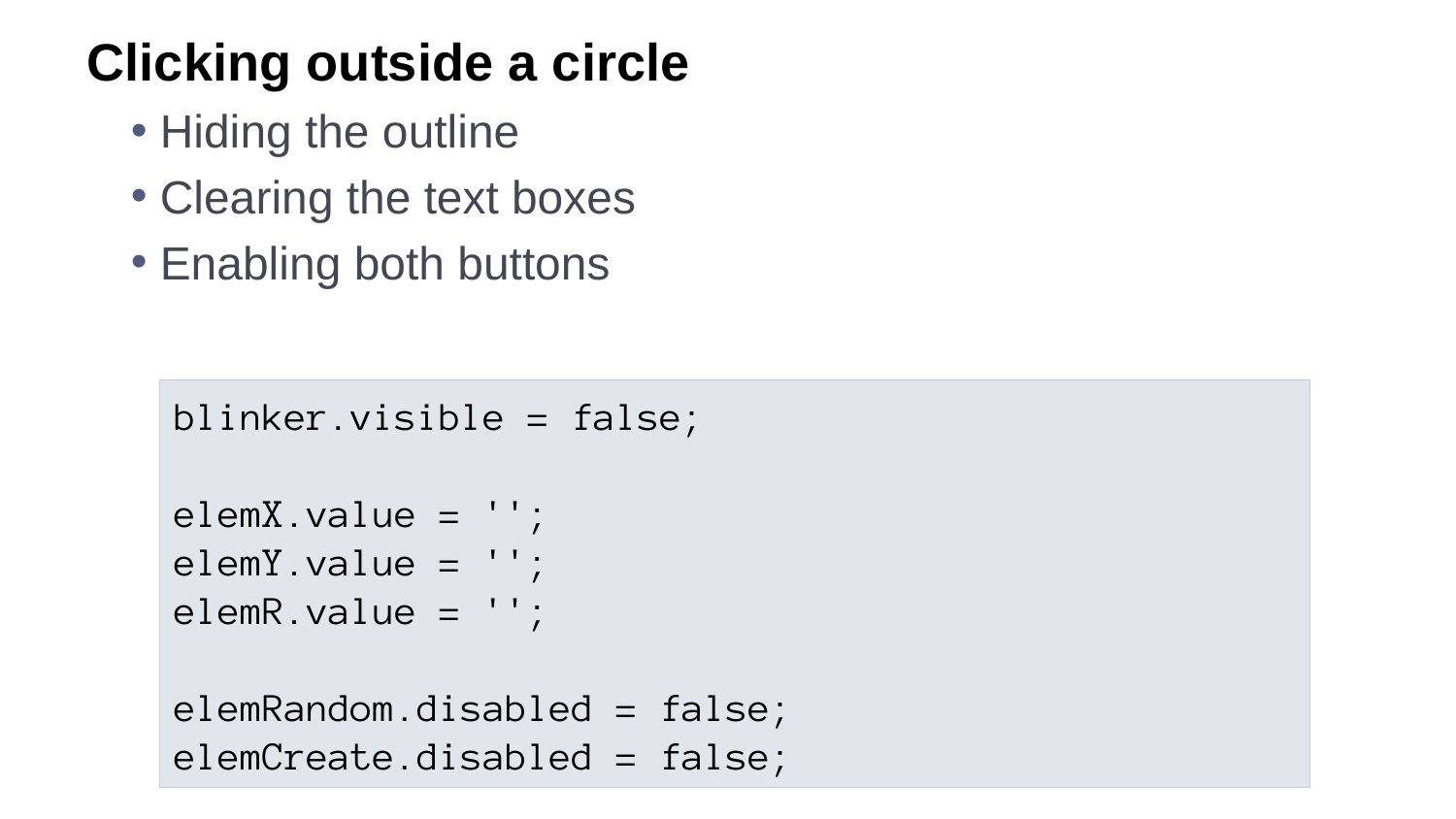

Clicking outside a circle
Hiding the outline
Clearing the text boxes
Enabling both buttons
blinker.visible = false;

elemX.value = '';
elemY.value = '';
elemR.value = '';

elemRandom.disabled = false;
elemCreate.disabled = false;